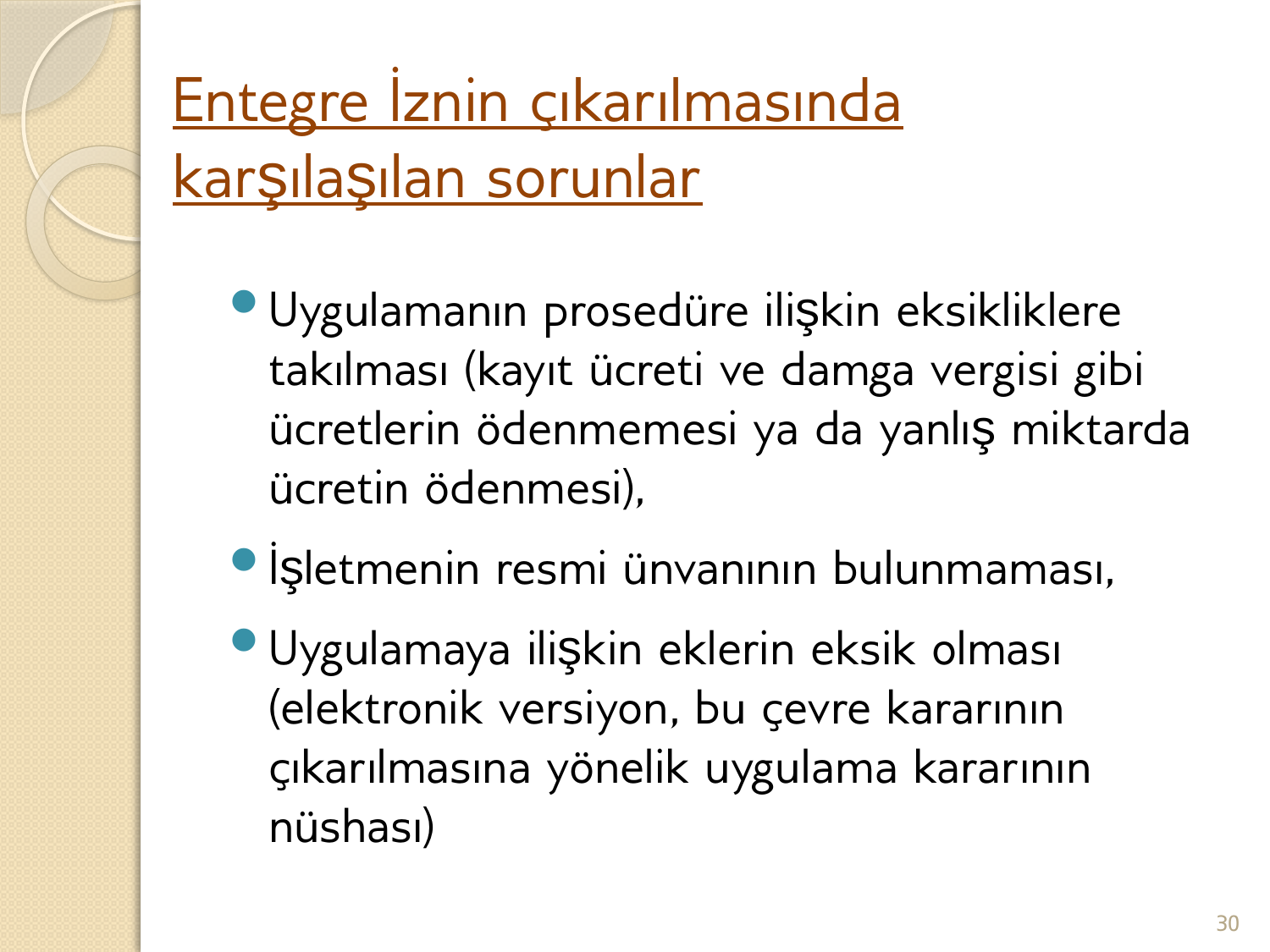

# Entegre İznin çıkarılmasında karşılaşılan sorunlar

Uygulamanın prosedüre ilişkin eksikliklere takılması (kayıt ücreti ve damga vergisi gibi ücretlerin ödenmemesi ya da yanlış miktarda ücretin ödenmesi),
İşletmenin resmi ünvanının bulunmaması,
Uygulamaya ilişkin eklerin eksik olması (elektronik versiyon, bu çevre kararının çıkarılmasına yönelik uygulama kararının nüshası)

30